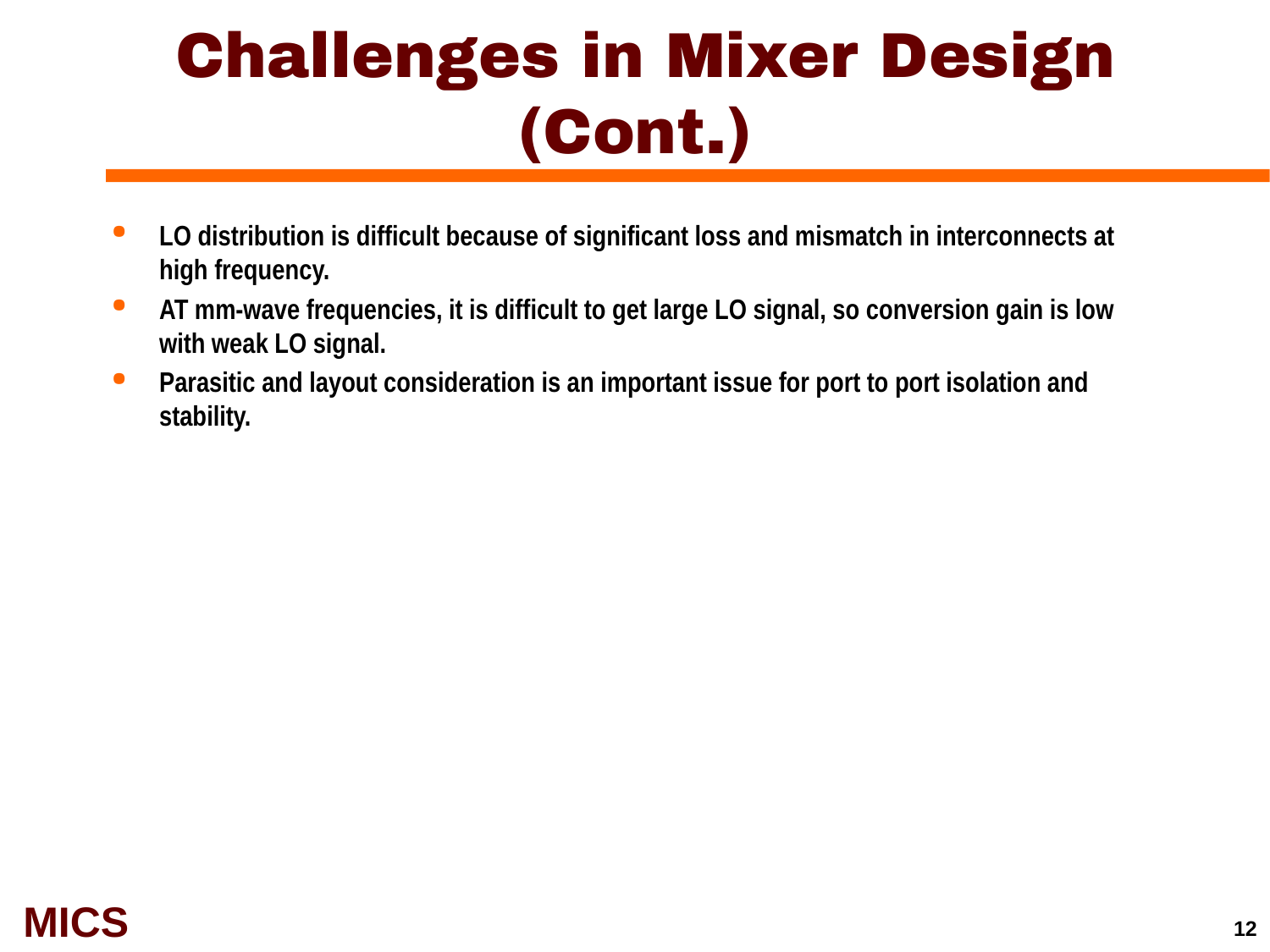

# Challenges in Mixer Design (Cont.)
LO distribution is difficult because of significant loss and mismatch in interconnects at high frequency.
AT mm-wave frequencies, it is difficult to get large LO signal, so conversion gain is low with weak LO signal.
Parasitic and layout consideration is an important issue for port to port isolation and stability.

12